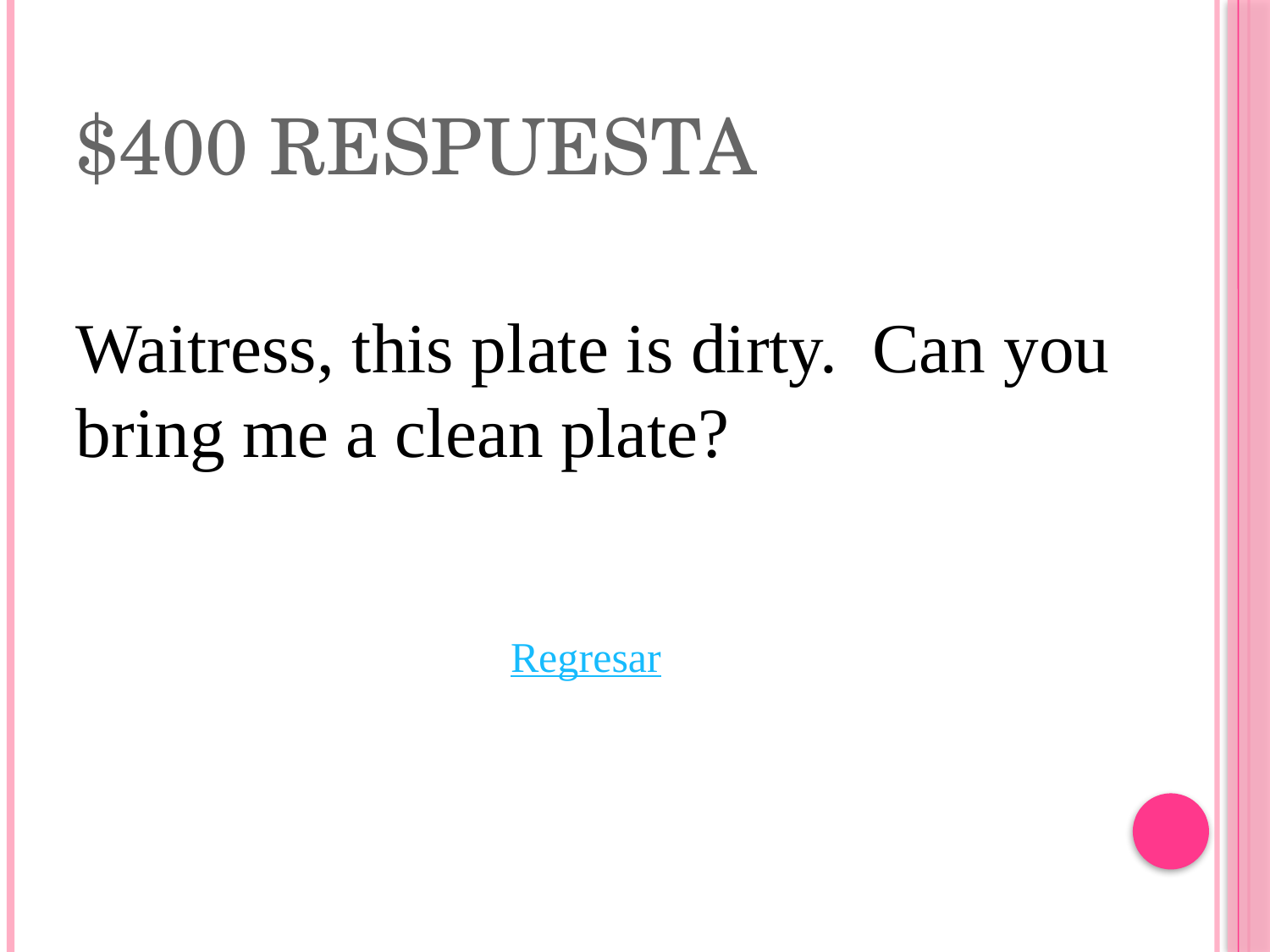

# $400 Respuesta
Waitress, this plate is dirty.  Can you bring me a clean plate?
Regresar